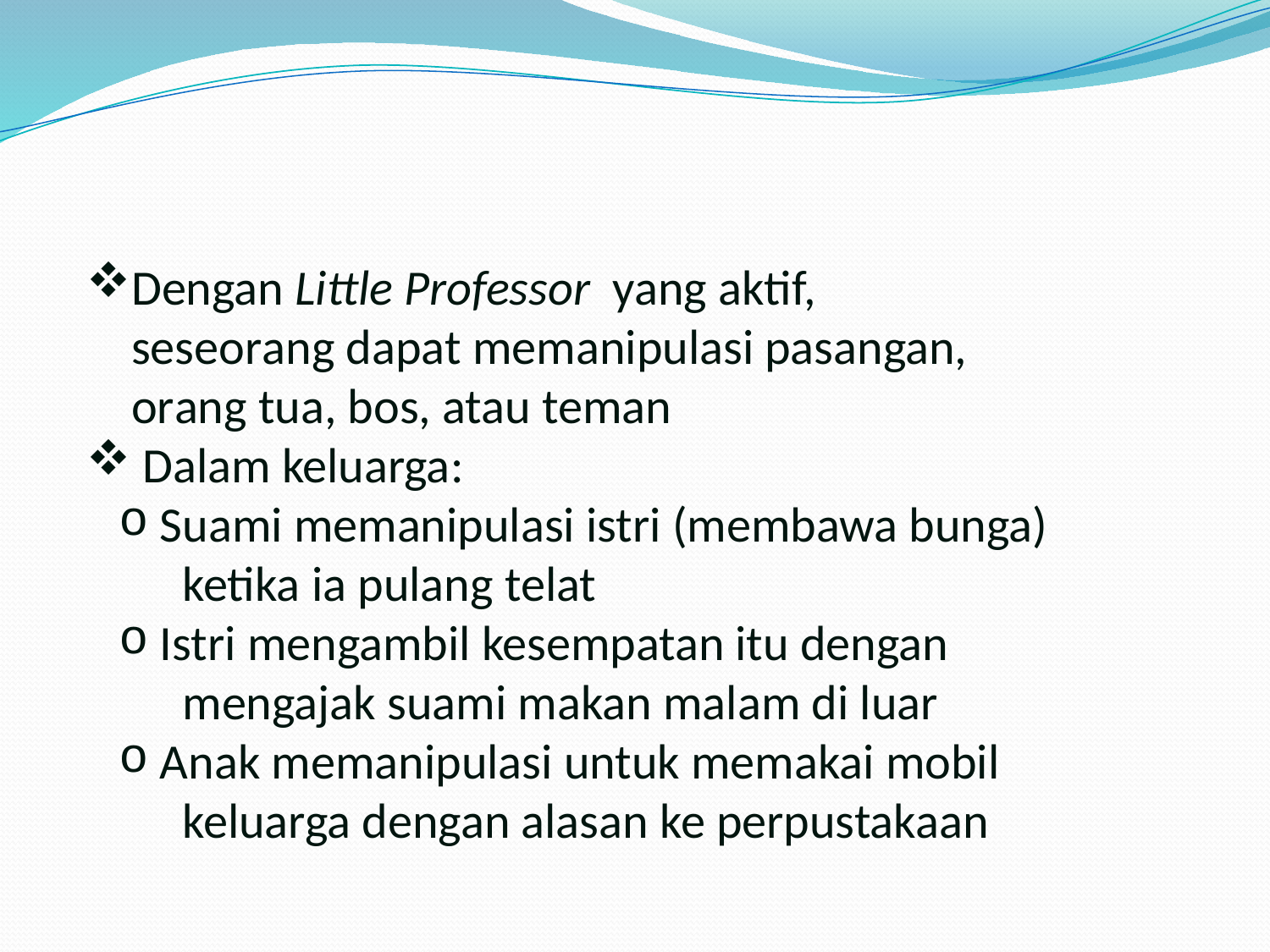

#

Dengan Little Professor  yang aktif,
    seseorang dapat memanipulasi pasangan,
    orang tua, bos, atau teman
 Dalam keluarga:
 Suami memanipulasi istri (membawa bunga)
   ketika ia pulang telat
 Istri mengambil kesempatan itu dengan
   mengajak suami makan malam di luar
 Anak memanipulasi untuk memakai mobil
   keluarga dengan alasan ke perpustakaan